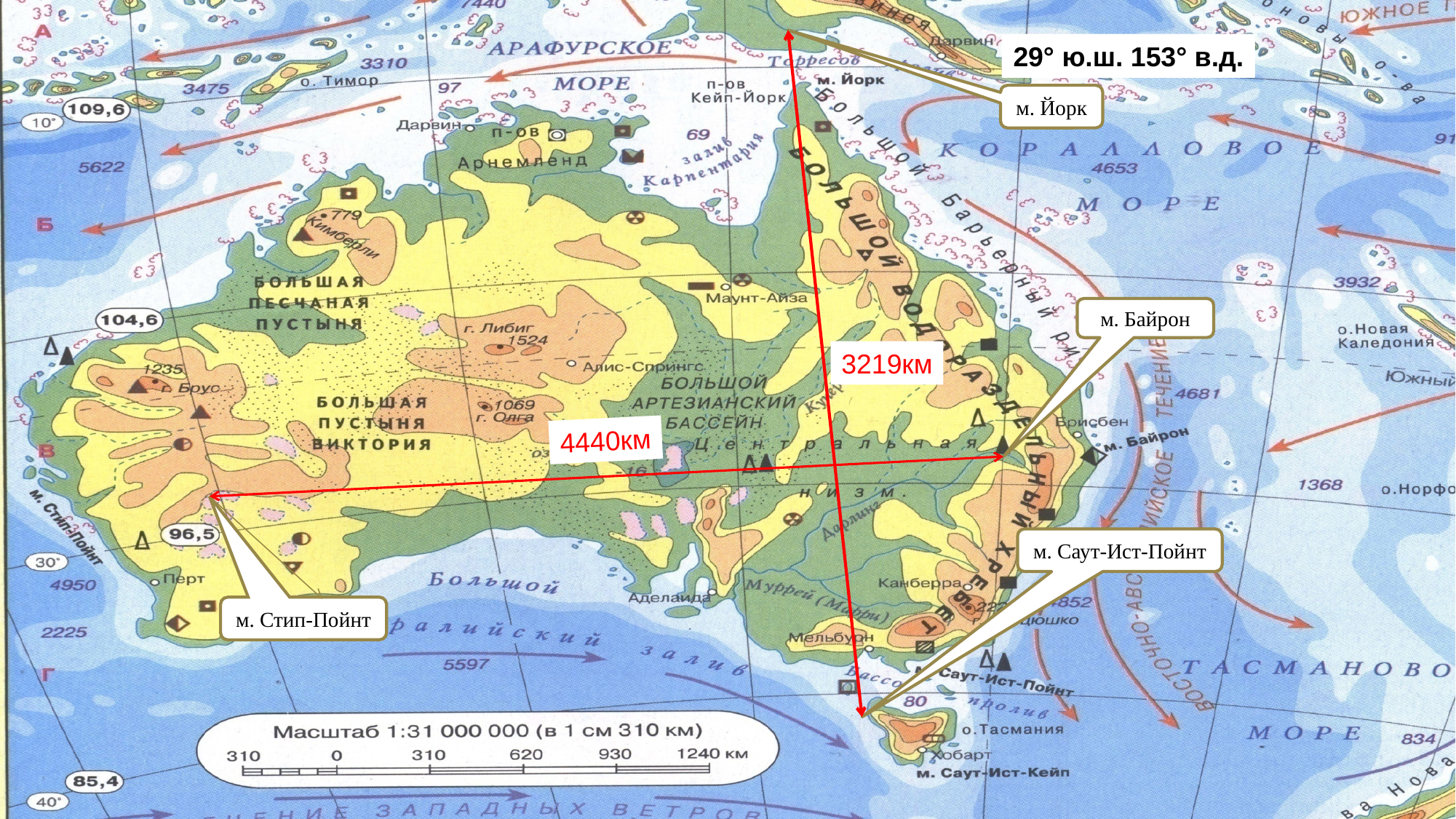

#
10° ю.ш. 142° в.д.
26° ю.ш. 113° в.д.
39° ю.ш. 147° в.д.
29° ю.ш. 153° в.д.
м. Йорк

м. Байрон
3219км
4440км
м. Саут-Ист-Пойнт
м. Стип-Пойнт